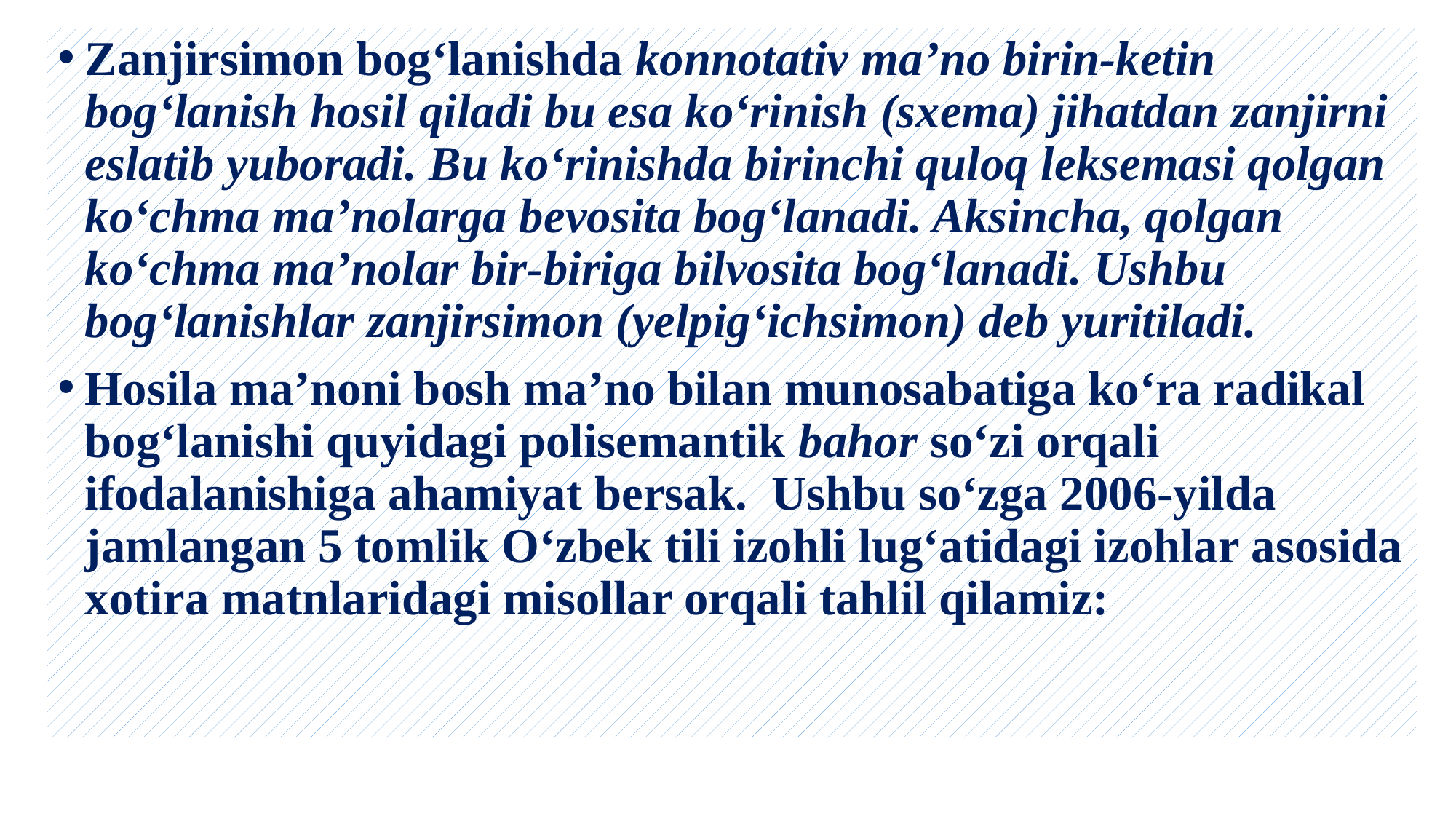

Zanjirsimon bog‘lanishda konnotativ ma’no birin-ketin bog‘lanish hosil qiladi bu esa ko‘rinish (sxema) jihatdan zanjirni eslatib yuboradi. Bu ko‘rinishda birinchi quloq leksemasi qolgan ko‘chma ma’nolarga bevosita bog‘lanadi. Aksincha, qolgan ko‘chma ma’nolar bir-biriga bilvosita bog‘lanadi. Ushbu bog‘lanishlar zanjirsimon (yelpig‘ichsimon) deb yuritiladi.
Hosila ma’noni bosh ma’no bilan munosabatiga ko‘ra radikal bog‘lanishi quyidagi polisemantik bahor so‘zi orqali ifodalanishiga ahamiyat bersak.  Ushbu so‘zga 2006-yilda jamlangan 5 tomlik O‘zbek tili izohli lug‘atidagi izohlar asosida xotira matnlaridagi misollar orqali tahlil qilamiz:

#